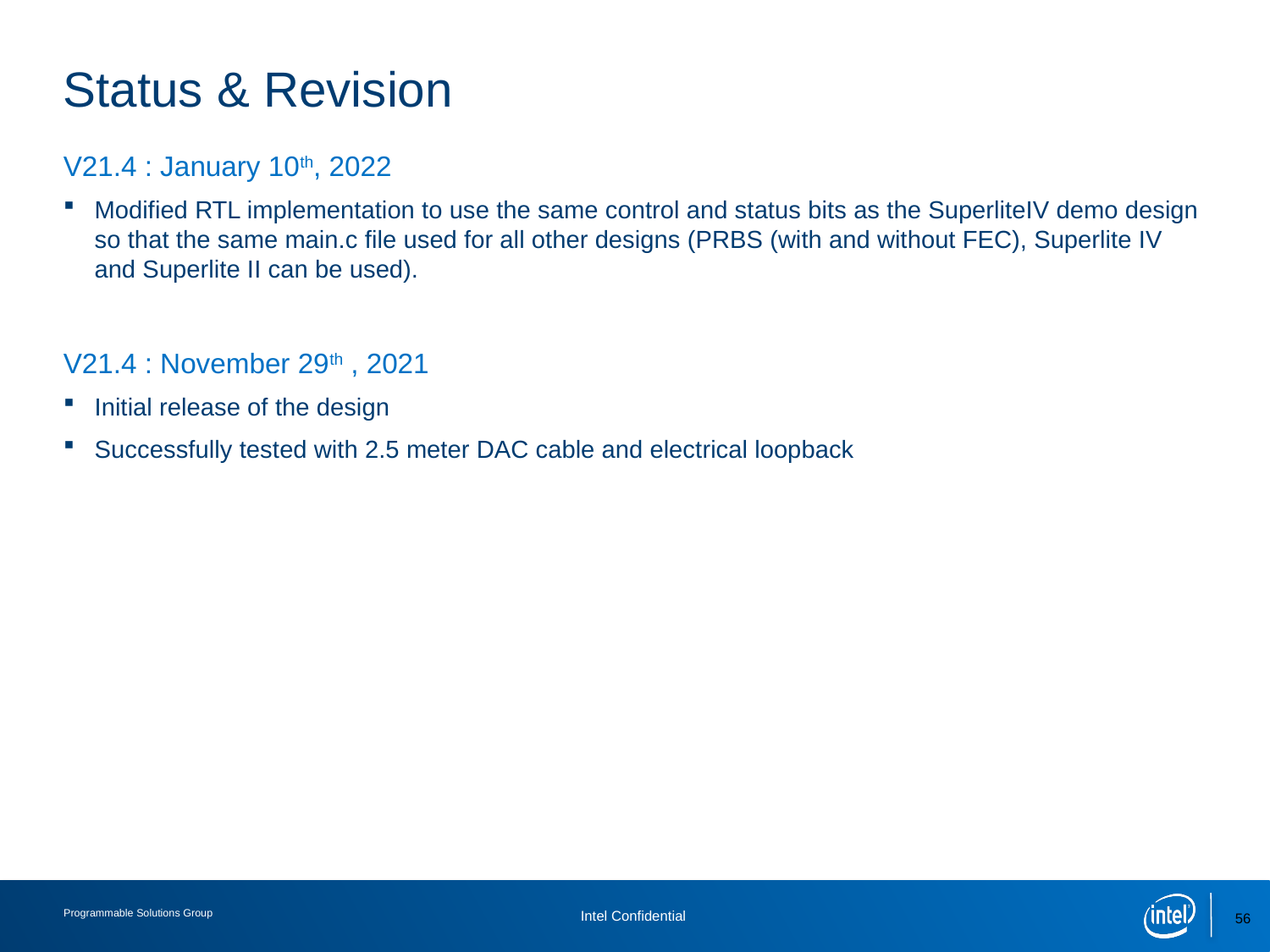

# Status & Revision
V21.4 : January 10th, 2022
Modified RTL implementation to use the same control and status bits as the SuperliteIV demo design so that the same main.c file used for all other designs (PRBS (with and without FEC), Superlite IV and Superlite II can be used).

V21.4 : November 29th , 2021
Initial release of the design
Successfully tested with 2.5 meter DAC cable and electrical loopback

56